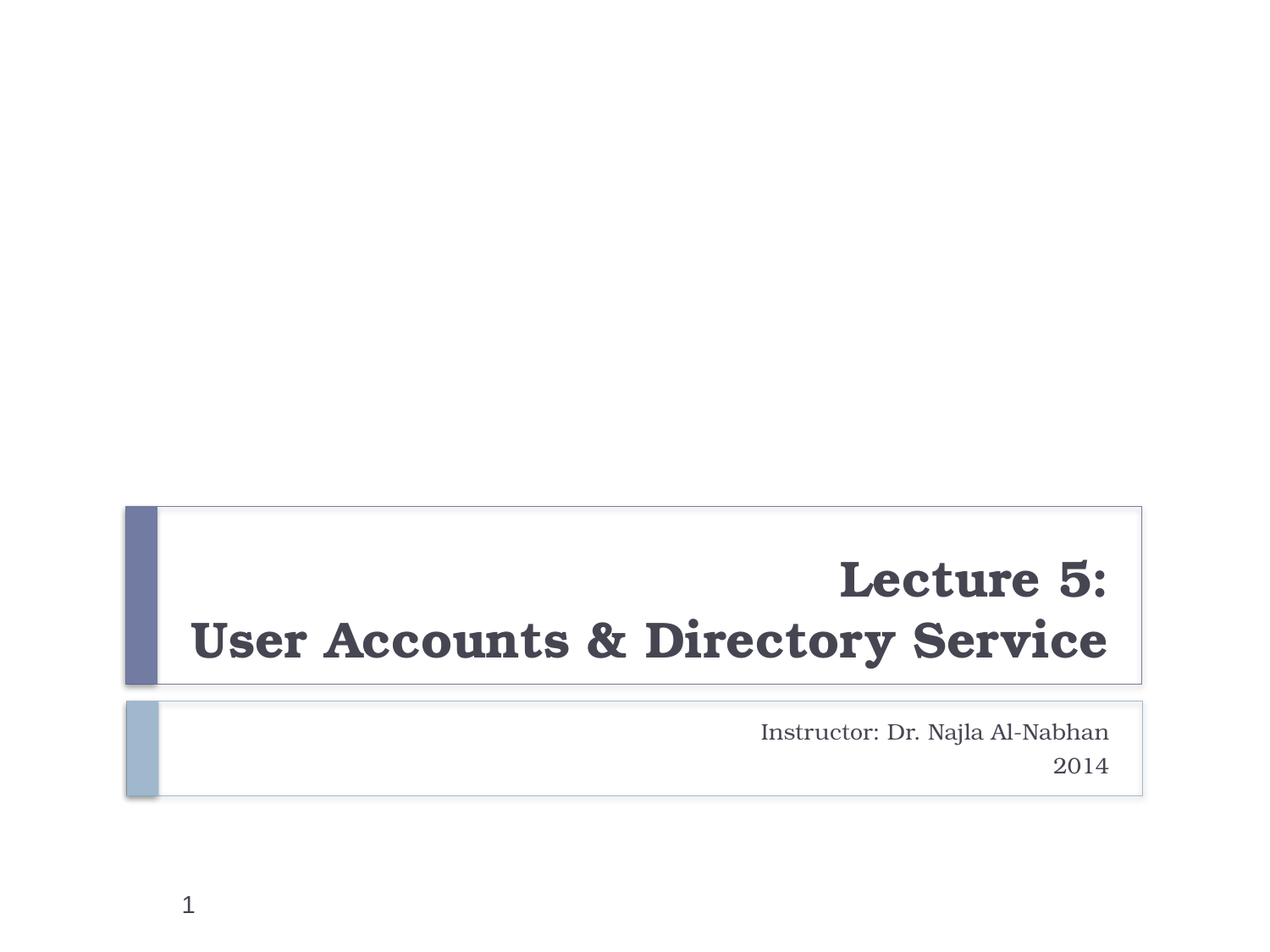

# Lecture 5: User Accounts & Directory Service
Instructor: Dr. Najla Al-Nabhan
2014
1